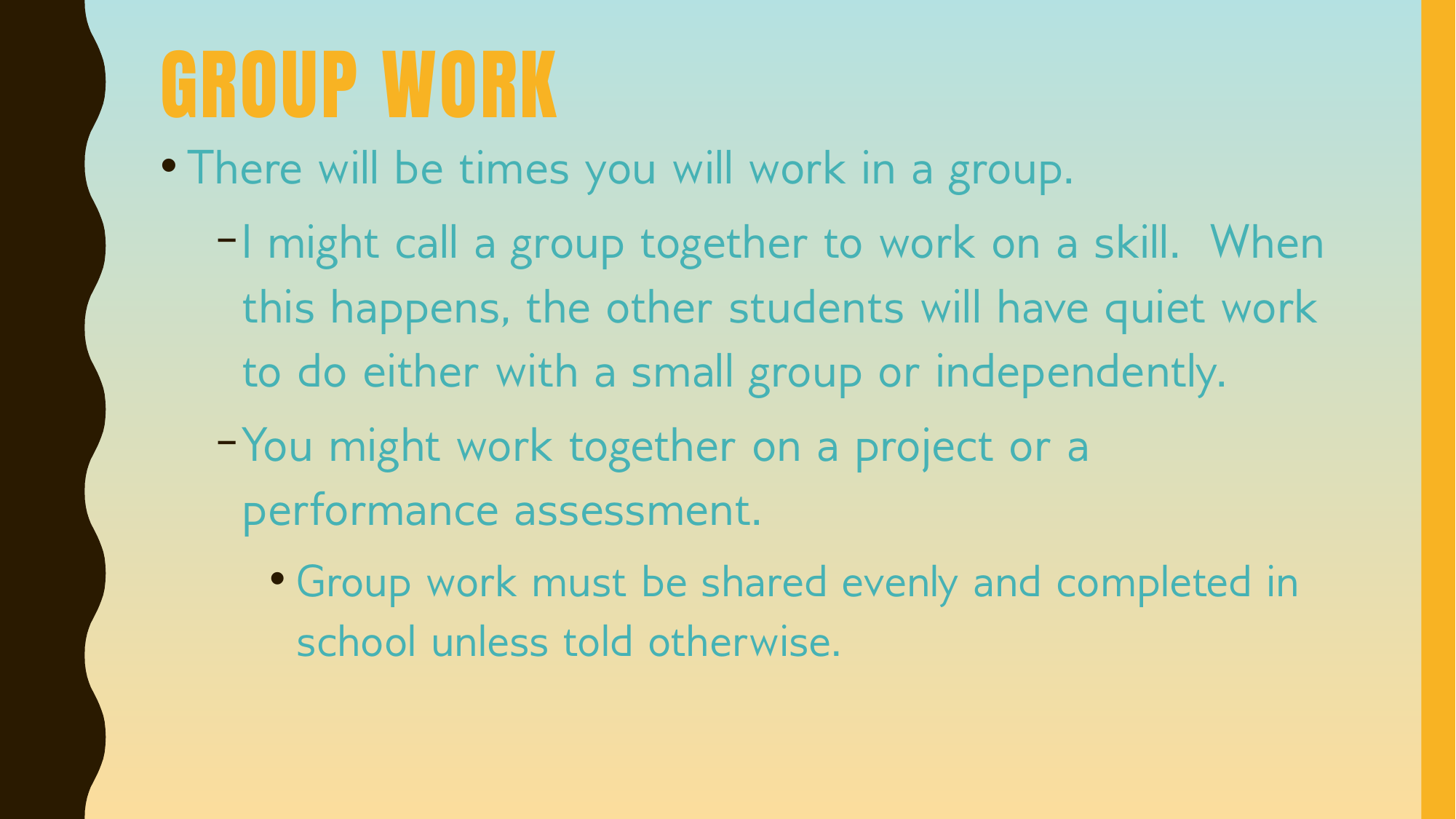

# group work
There will be times you will work in a group.
I might call a group together to work on a skill.  When this happens, the other students will have quiet work to do either with a small group or independently.
You might work together on a project or a performance assessment.
Group work must be shared evenly and completed in school unless told otherwise.